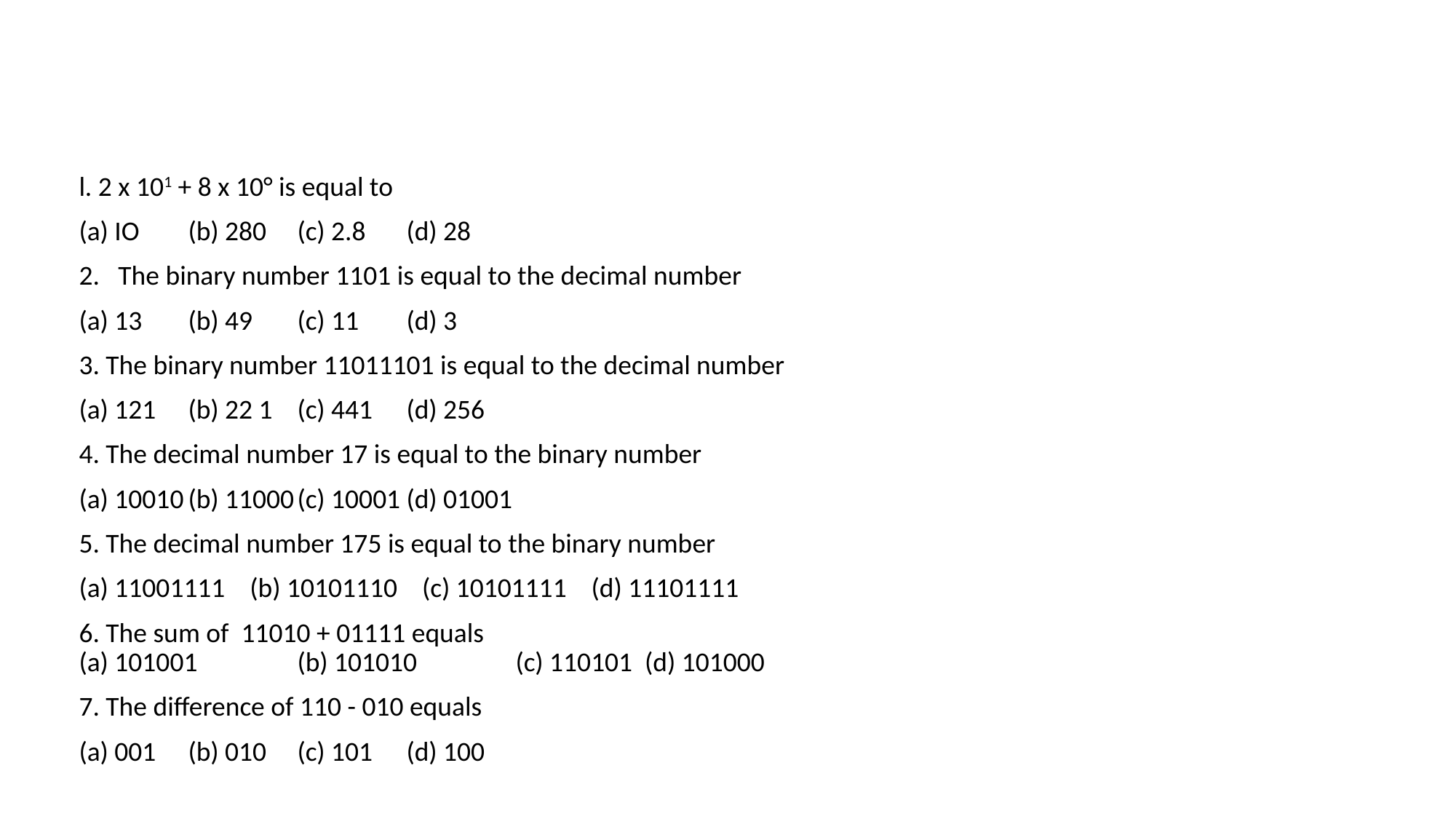

#
l. 2 x 101 + 8 x 10° is equal to
(a) IO	(b) 280	(c) 2.8	(d) 28
2.   The binary number 1101 is equal to the decimal number
(a) 13	(b) 49	(c) 11	(d) 3
3. The binary number 11011101 is equal to the decimal number
(a) 121	(b) 22 1	(c) 441	(d) 256
4. The decimal number 17 is equal to the binary number
(a) 10010	(b) 11000	(c) 10001	(d) 01001
5. The decimal number 175 is equal to the binary number
(a) 11001111    (b) 10101110    (c) 10101111    (d) 11101111
6. The sum of  11010 + 01111 equals
(a) 101001	(b) 101010	(c) 110101  (d) 101000
7. The difference of 110 - 010 equals
(a) 001	(b) 010	(c) 101	(d) 100